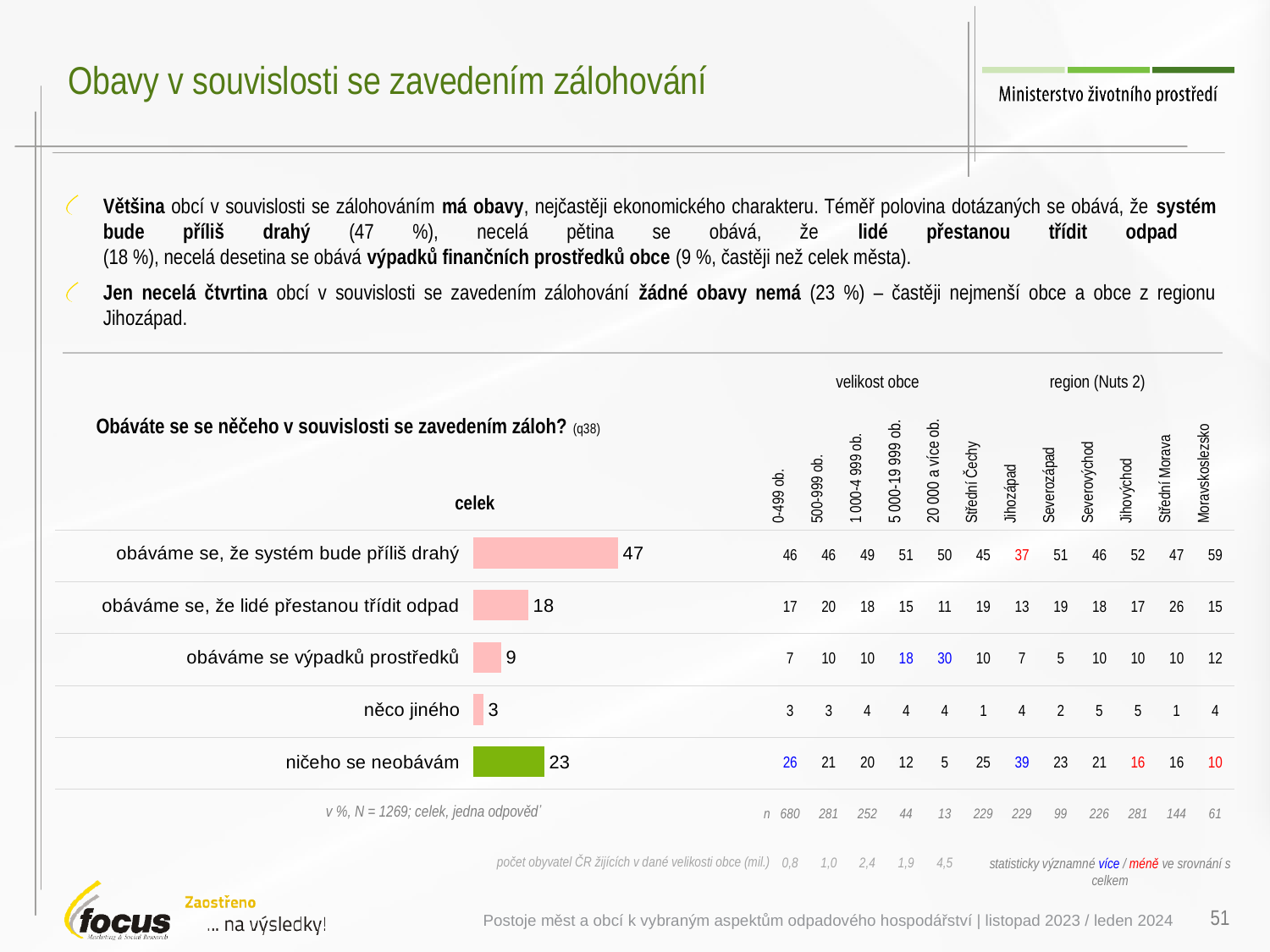

# Obavy v souvislosti se zavedením zálohování
Většina obcí v souvislosti se zálohováním má obavy, nejčastěji ekonomického charakteru. Téměř polovina dotázaných se obává, že systém bude příliš drahý (47 %), necelá pětina se obává, že lidé přestanou třídit odpad
(18 %), necelá desetina se obává výpadků finančních prostředků obce (9 %, častěji než celek města).
Jen necelá čtvrtina obcí v souvislosti se zavedením zálohování žádné obavy nemá (23 %) – častěji nejmenší obce a obce z regionu Jihozápad.
|  |  |  |  |  |  |  |  |  |  |  |  |  |
| --- | --- | --- | --- | --- | --- | --- | --- | --- | --- | --- | --- | --- |
|  | 0-499 ob. | 500-999 ob. | 1 000-4 999 ob. | 5 000-19 999 ob. | 20 000 a více ob. | Střední Čechy | Jihozápad | Severozápad | Severovýchod | Jihovýchod | Střední Morava | Moravskoslezsko |
|  | 46 | 46 | 49 | 51 | 50 | 45 | 37 | 51 | 46 | 52 | 47 | 59 |
|  | 17 | 20 | 18 | 15 | 11 | 19 | 13 | 19 | 18 | 17 | 26 | 15 |
|  | 7 | 10 | 10 | 18 | 30 | 10 | 7 | 5 | 10 | 10 | 10 | 12 |
|  | 3 | 3 | 4 | 4 | 4 | 1 | 4 | 2 | 5 | 5 | 1 | 4 |
|  | 26 | 21 | 20 | 12 | 5 | 25 | 39 | 23 | 21 | 16 | 16 | 10 |
| n | 680 | 281 | 252 | 44 | 13 | 229 | 229 | 99 | 226 | 281 | 144 | 61 |
| počet obyvatel ČR žijících v dané velikosti obce (mil.) | 0,8 | 1,0 | 2,4 | 1,9 | 4,5 |  |  |  |  |  |  |  |
| velikost obce | region (Nuts 2) |
| --- | --- |
Obáváte se se něčeho v souvislosti se zavedením záloh? (q38)

celek

### Chart

| Category |  |
|---|---|
| obáváme se, že systém bude příliš drahý | 46.81667056618 |
| obáváme se, že lidé přestanou třídit odpad | 17.81369907928 |
| obáváme se výpadků prostředků | 9.043817840714 |
| něco jiného | 3.336176159263 |
| ničeho se neobávám | 22.98963635456 |
v %, N = 1269; celek, jedna odpověď
statisticky významné více / méně ve srovnání s celkem